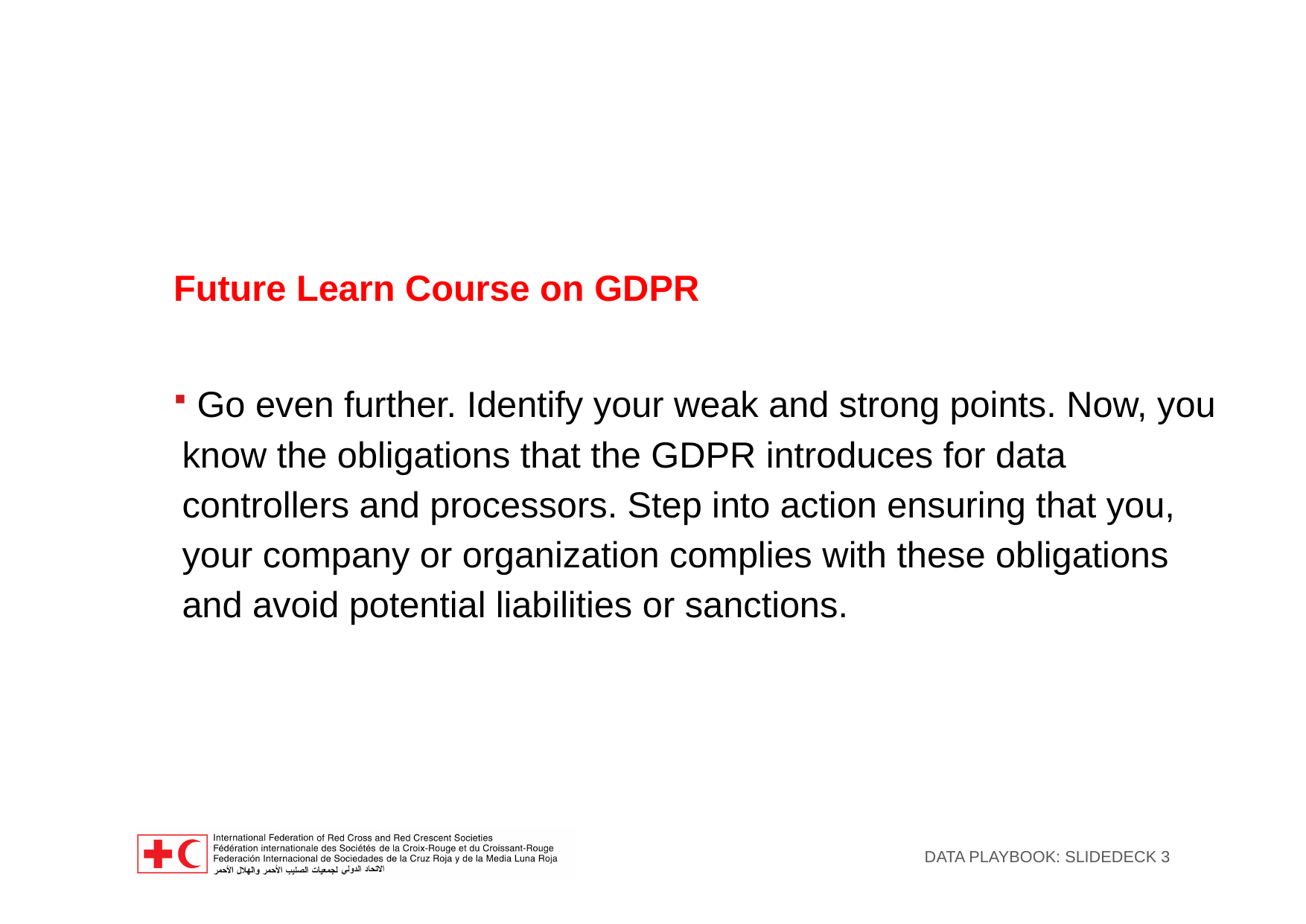

Future Learn Course on GDPR

 Go even further. Identify your weak and strong points. Now, you know the obligations that the GDPR introduces for data controllers and processors. Step into action ensuring that you, your company or organization complies with these obligations and avoid potential liabilities or sanctions.